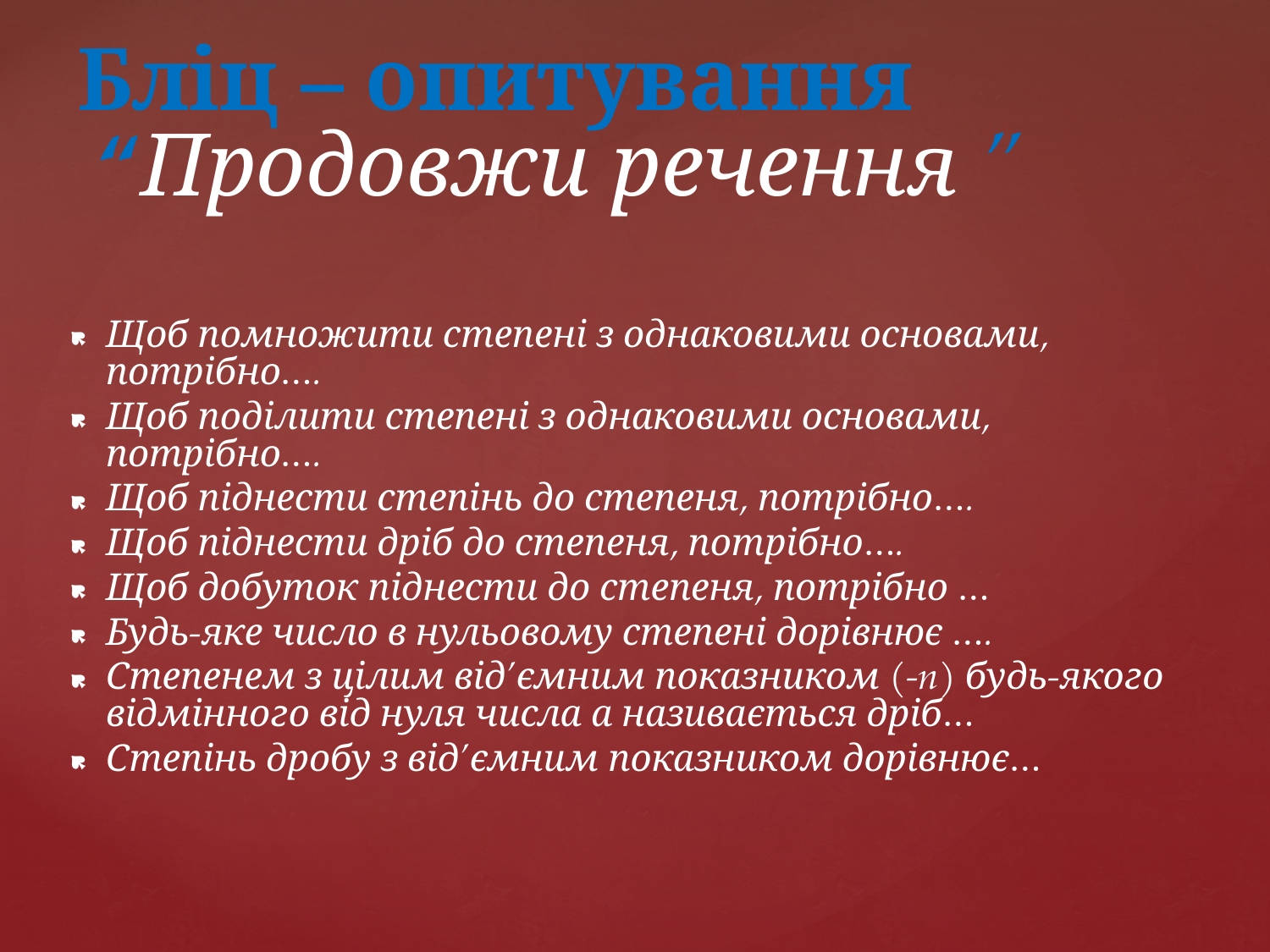

# Бліц – опитування “Продовжи речення ”
Щоб помножити степені з однаковими основами, потрібно….
Щоб поділити степені з однаковими основами, потрібно….
Щоб піднести степінь до степеня, потрібно….
Щоб піднести дріб до степеня, потрібно….
Щоб добуток піднести до степеня, потрібно …
Будь-яке число в нульовому степені дорівнює ….
Степенем з цілим від’ємним показником (-n) будь-якого відмінного від нуля числа а називається дріб…
Степінь дробу з від’ємним показником дорівнює…